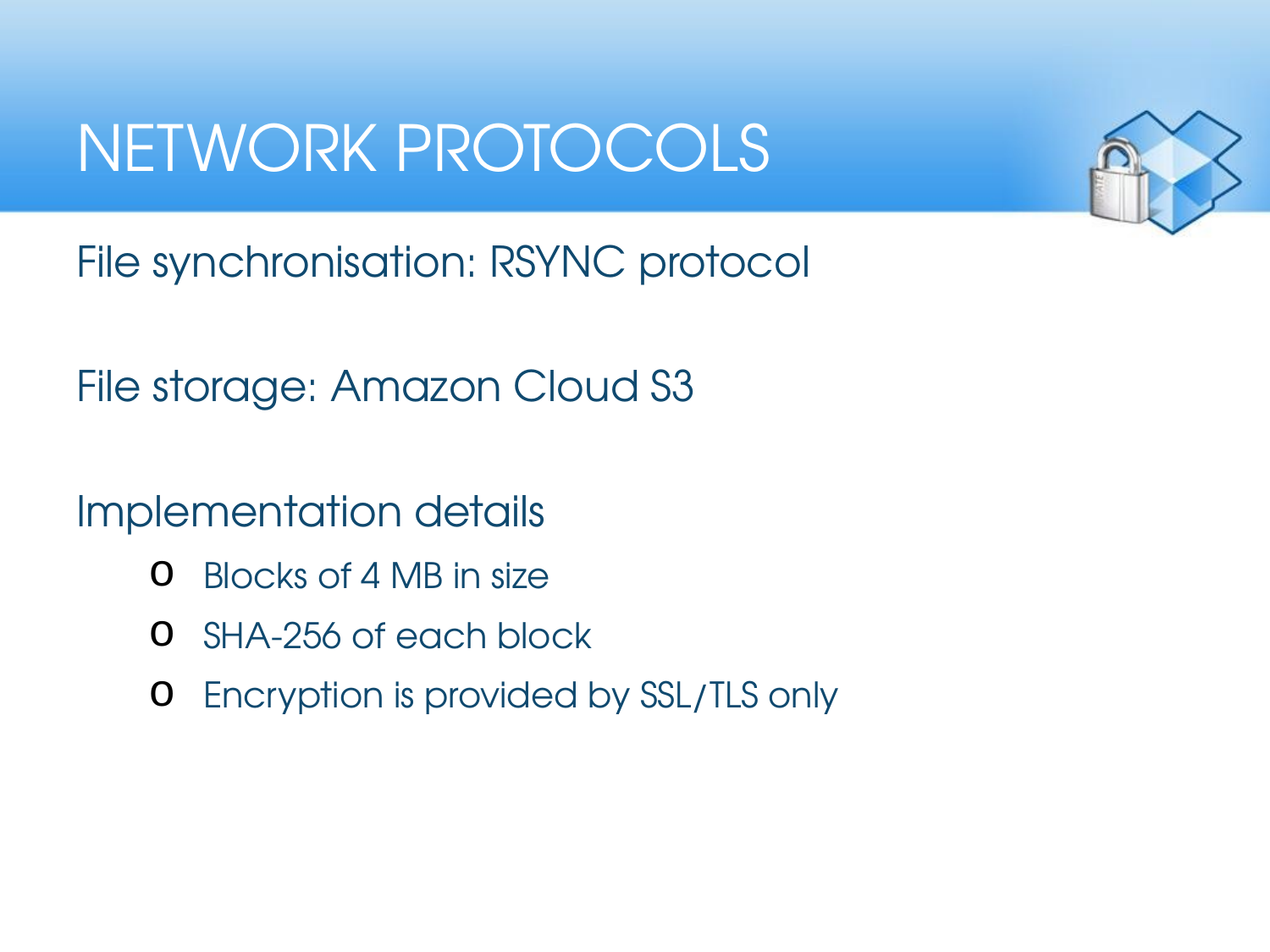

# Network protocols
File synchronisation: RSYNC protocol

File storage: Amazon Cloud S3

Implementation details
Blocks of 4 MB in size
SHA-256 of each block
Encryption is provided by SSL/TLS only